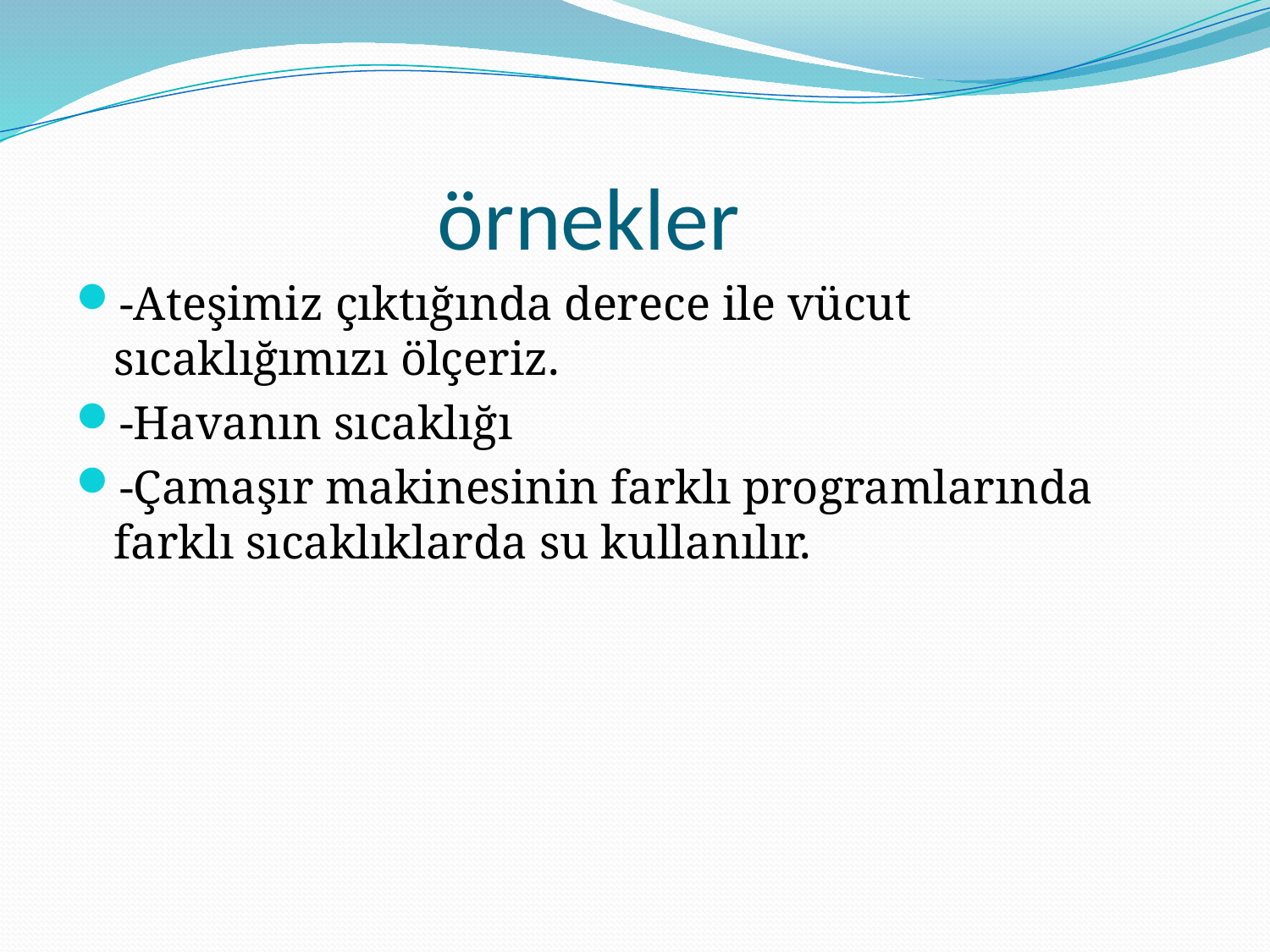

# örnekler
-Ateşimiz çıktığında derece ile vücut sıcaklığımızı ölçeriz.
-Havanın sıcaklığı
-Çamaşır makinesinin farklı programlarında farklı sıcaklıklarda su kullanılır.